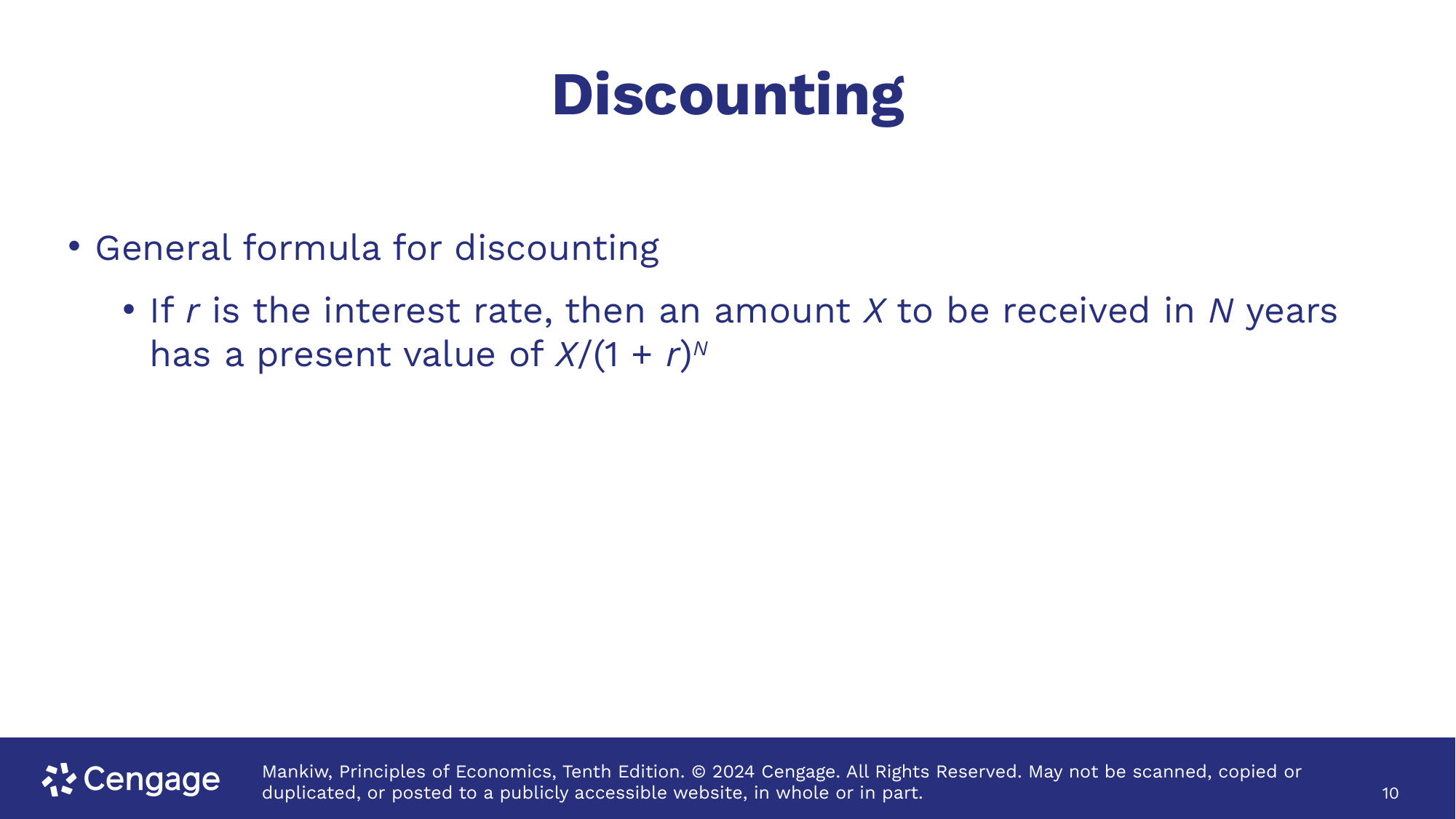

# Discounting
General formula for discounting
If r is the interest rate, then an amount X to be received in N years has a present value of X/(1 + r)N